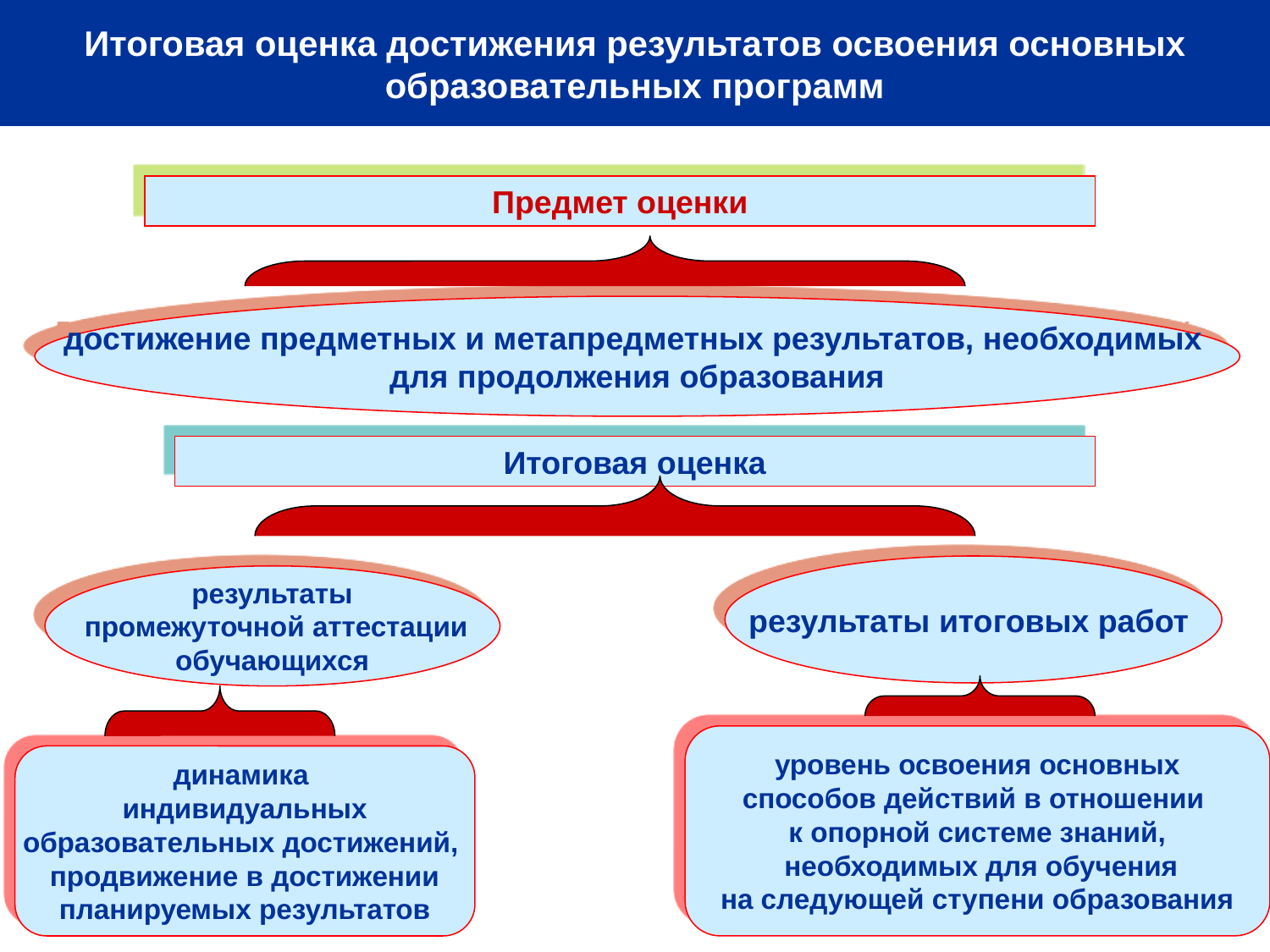

Итоговая оценка достижения результатов освоения основных образовательных программ

Предмет оценки
достижение предметных и метапредметных результатов, необходимых
для продолжения образования
Итоговая оценка
результаты итоговых работ
результаты
 промежуточной аттестации
 обучающихся

уровень освоения основных
способов действий в отношении
к опорной системе знаний,
 необходимых для обучения
 на следующей ступени образования
динамика
 индивидуальных
образовательных достижений,
продвижение в достижении
 планируемых результатов